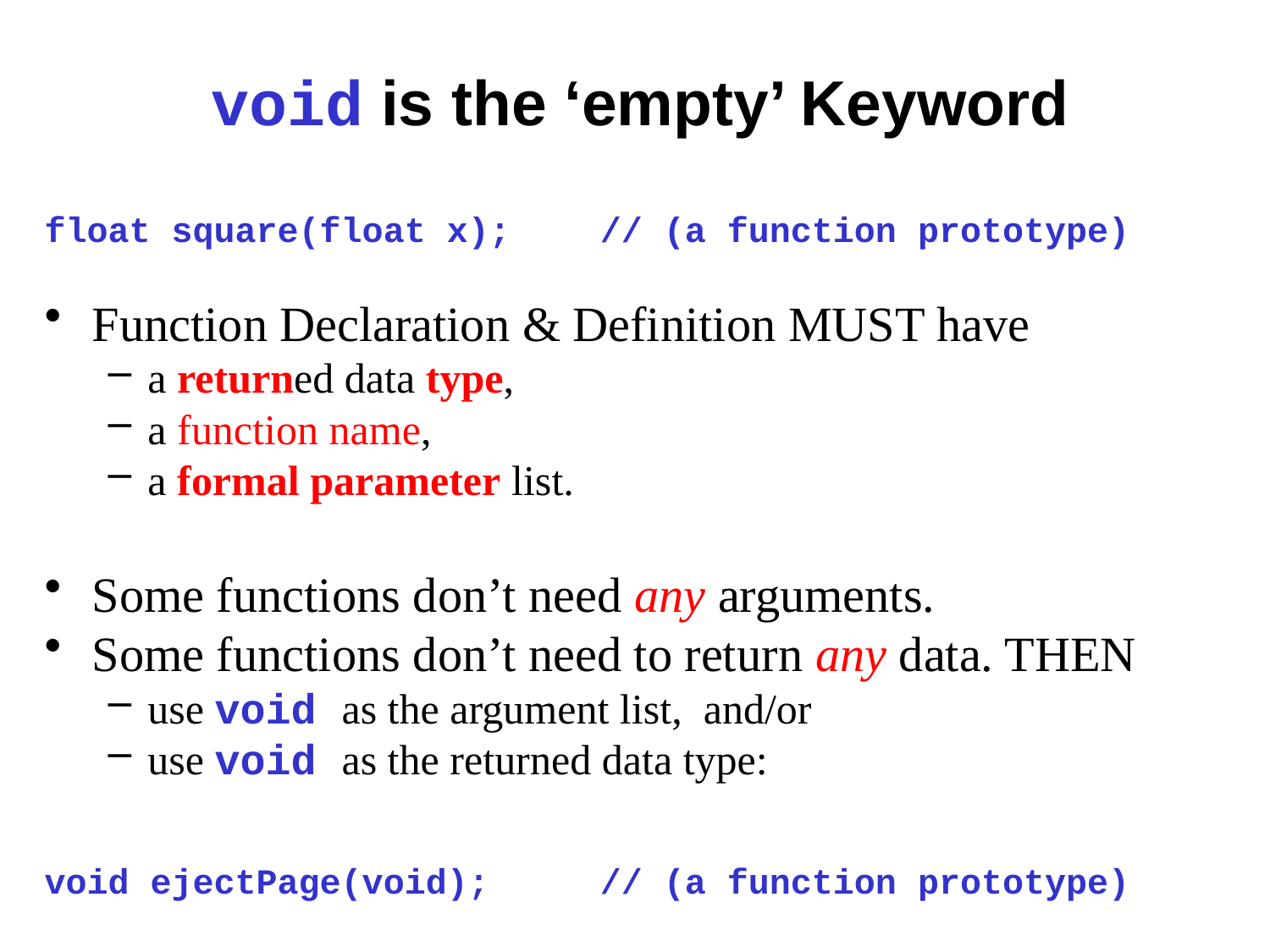

# void is the ‘empty’ Keyword
float square(float x);	// (a function prototype)

Function Declaration & Definition MUST have
a returned data type,
a function name,
a formal parameter list.

Some functions don’t need any arguments.
Some functions don’t need to return any data. THEN
use void as the argument list,  and/or
use void as the returned data type:

void ejectPage(void);	// (a function prototype)